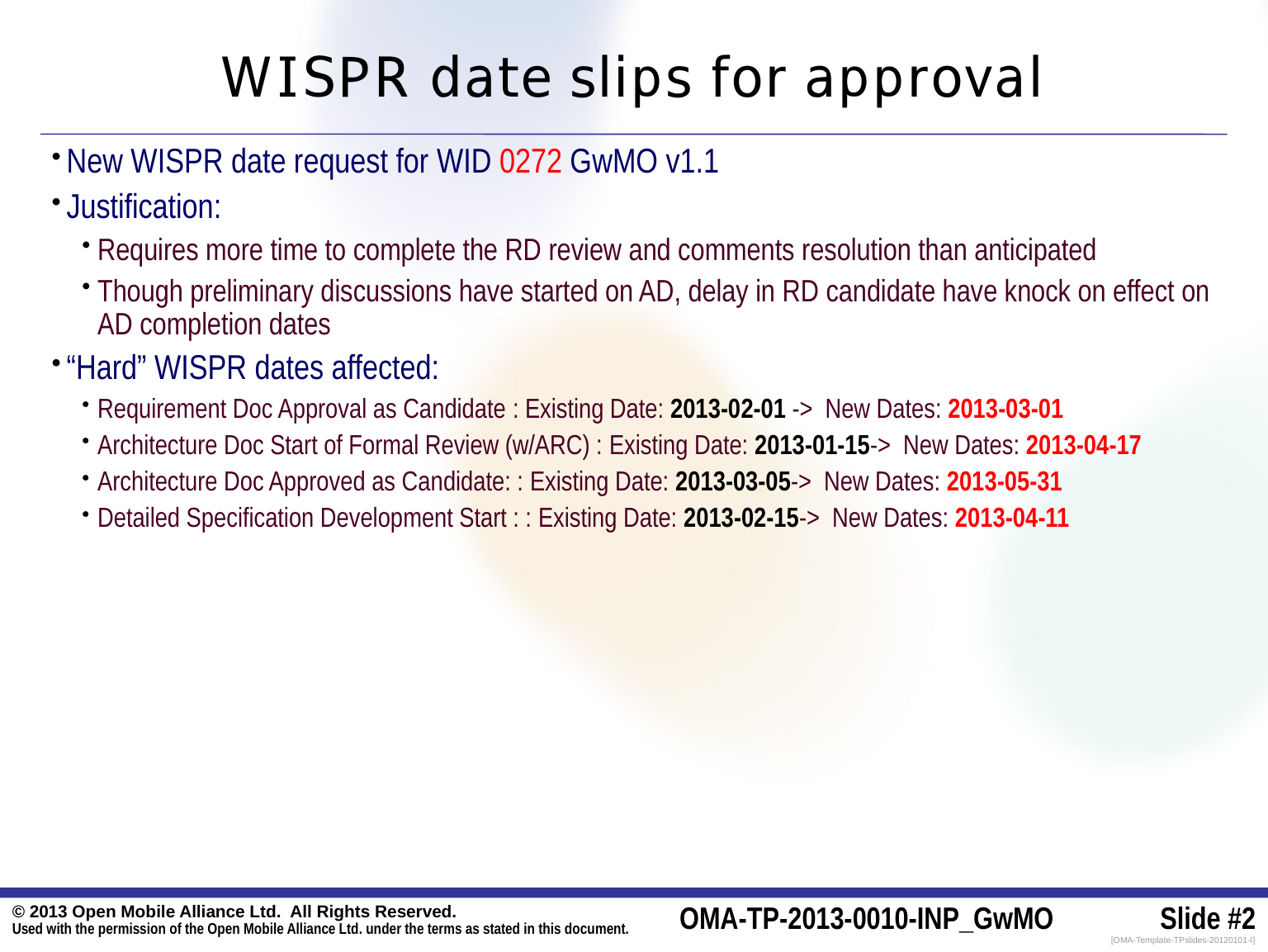

# WISPR date slips for approval
New WISPR date request for WID 0272 GwMO v1.1
Justification:
Requires more time to complete the RD review and comments resolution than anticipated
Though preliminary discussions have started on AD, delay in RD candidate have knock on effect on AD completion dates
“Hard” WISPR dates affected:
Requirement Doc Approval as Candidate : Existing Date: 2013-02-01 ->  New Dates: 2013-03-01
Architecture Doc Start of Formal Review (w/ARC) : Existing Date: 2013-01-15->  New Dates: 2013-04-17
Architecture Doc Approved as Candidate: : Existing Date: 2013-03-05->  New Dates: 2013-05-31
Detailed Specification Development Start : : Existing Date: 2013-02-15->  New Dates: 2013-04-11